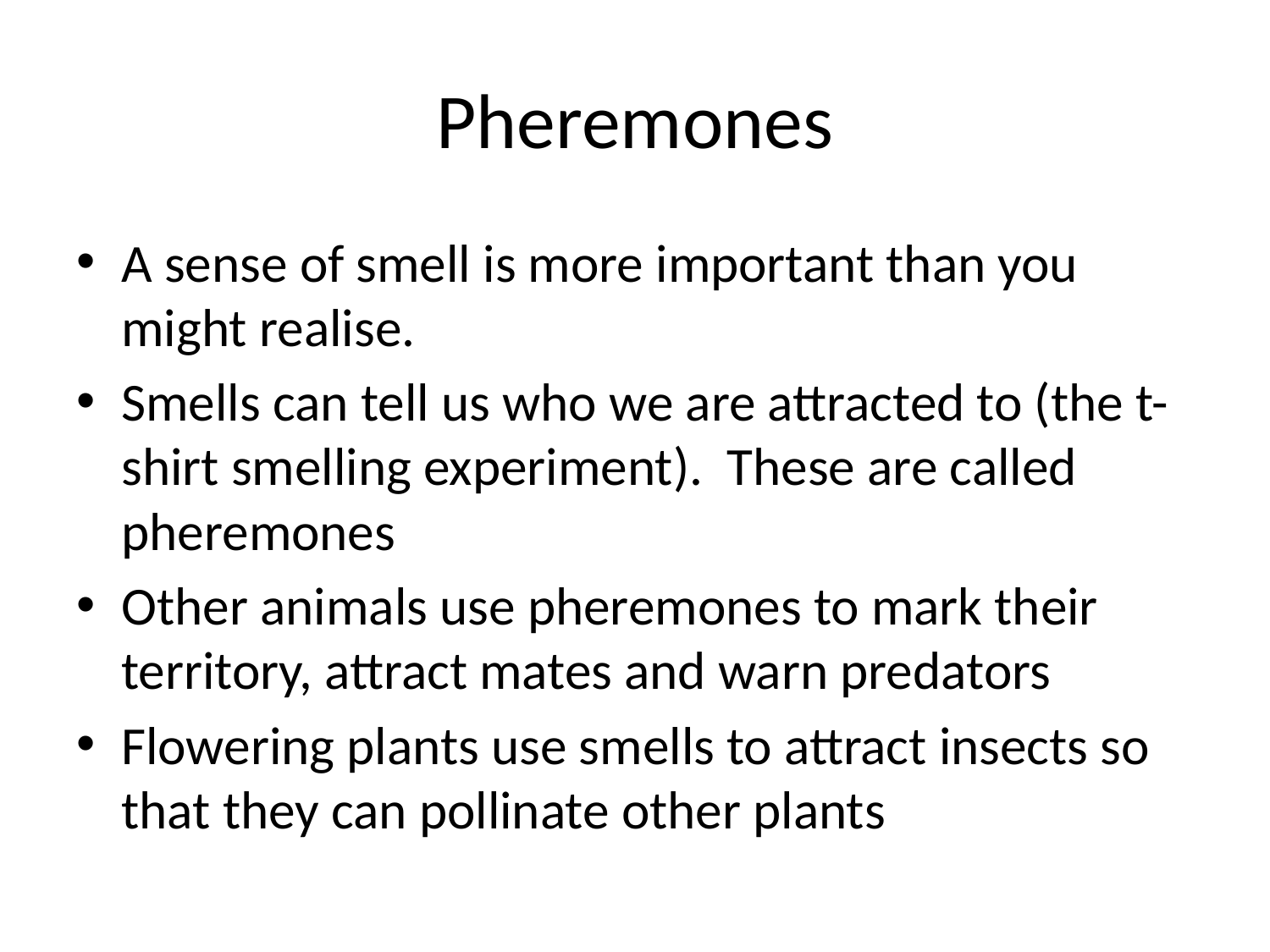

# Pheremones
A sense of smell is more important than you might realise.
Smells can tell us who we are attracted to (the t-shirt smelling experiment).  These are called pheremones
Other animals use pheremones to mark their territory, attract mates and warn predators
Flowering plants use smells to attract insects so that they can pollinate other plants